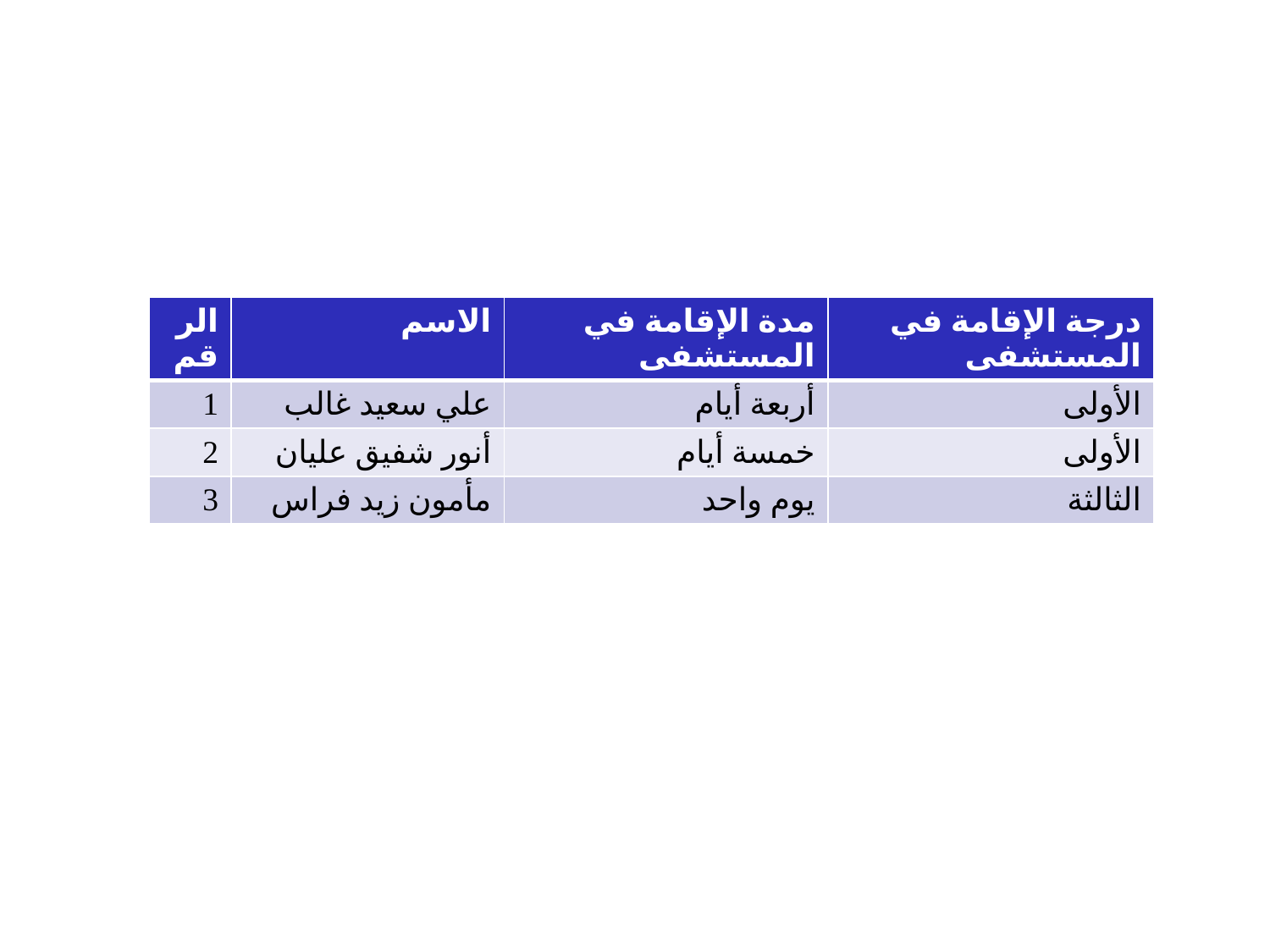

| الرقم | الاسم | مدة الإقامة في المستشفى | درجة الإقامة في المستشفى |
| --- | --- | --- | --- |
| 1 | علي سعيد غالب | أربعة أيام | الأولى |
| 2 | أنور شفيق عليان | خمسة أيام | الأولى |
| 3 | مأمون زيد فراس | يوم واحد | الثالثة |